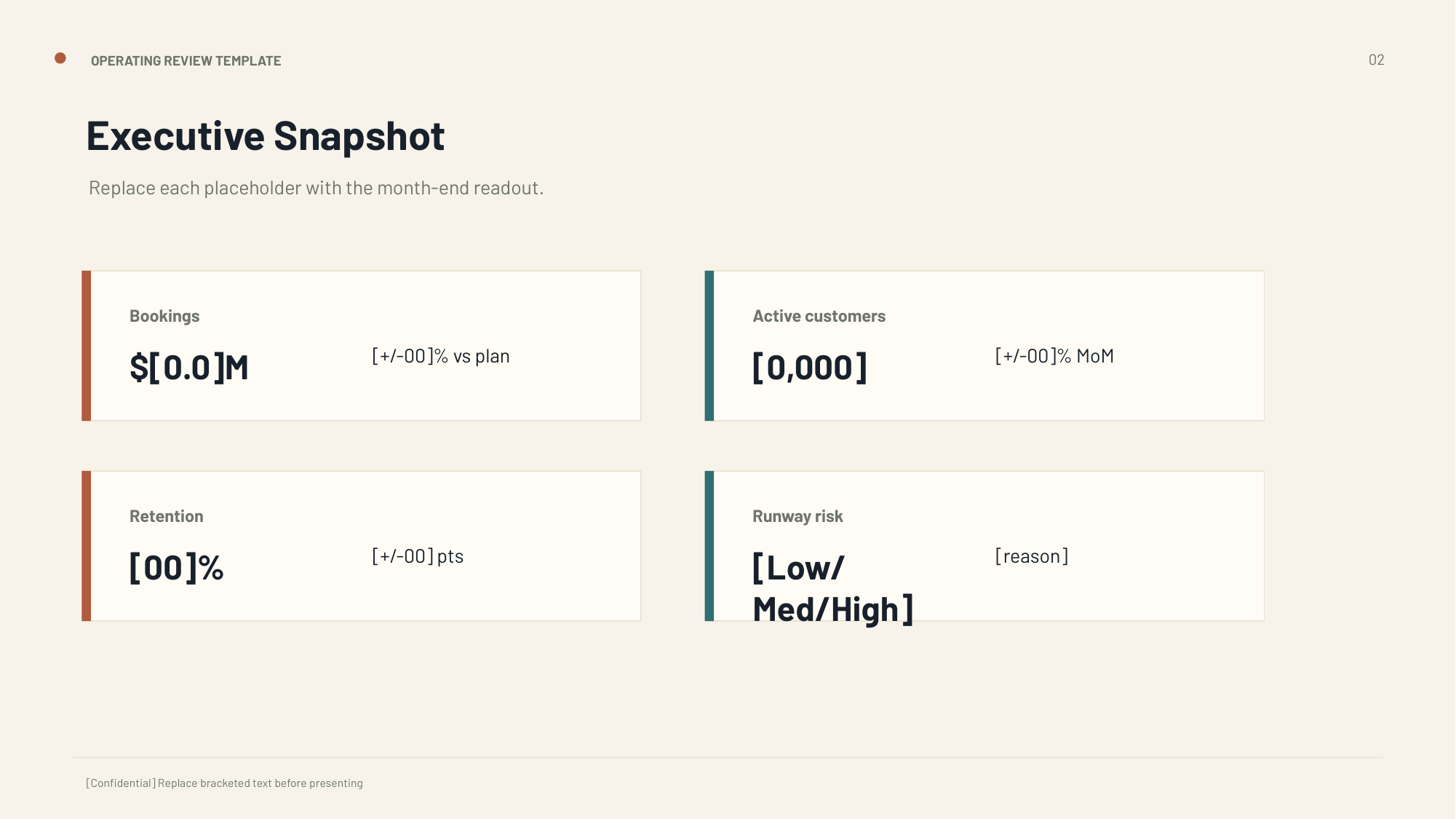

02
OPERATING REVIEW TEMPLATE

Executive Snapshot
Replace each placeholder with the month-end readout.

Bookings
Active customers
[+/-00]% vs plan
[+/-00]% MoM
$[0.0]M
[0,000]

Retention
Runway risk
[+/-00] pts
[reason]
[00]%
[Low/Med/High]

[Confidential] Replace bracketed text before presenting